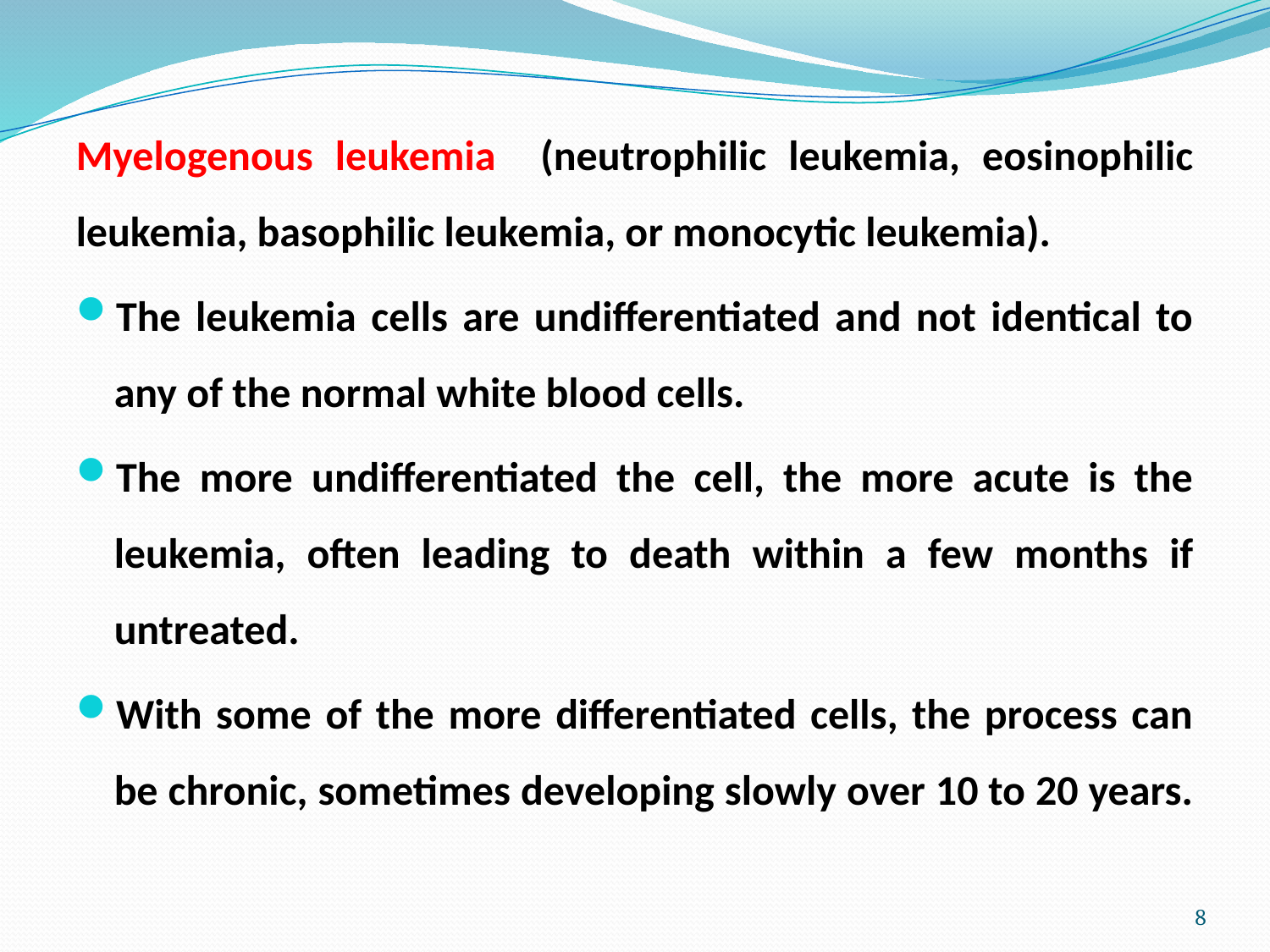

Myelogenous leukemia  (neutrophilic leukemia, eosinophilic leukemia, basophilic leukemia, or monocytic leukemia).
The leukemia cells are undifferentiated and not identical to any of the normal white blood cells.
The more undifferentiated the cell, the more acute is the leukemia, often leading to death within a few months if untreated.
With some of the more differentiated cells, the process can be chronic, sometimes developing slowly over 10 to 20 years.
8